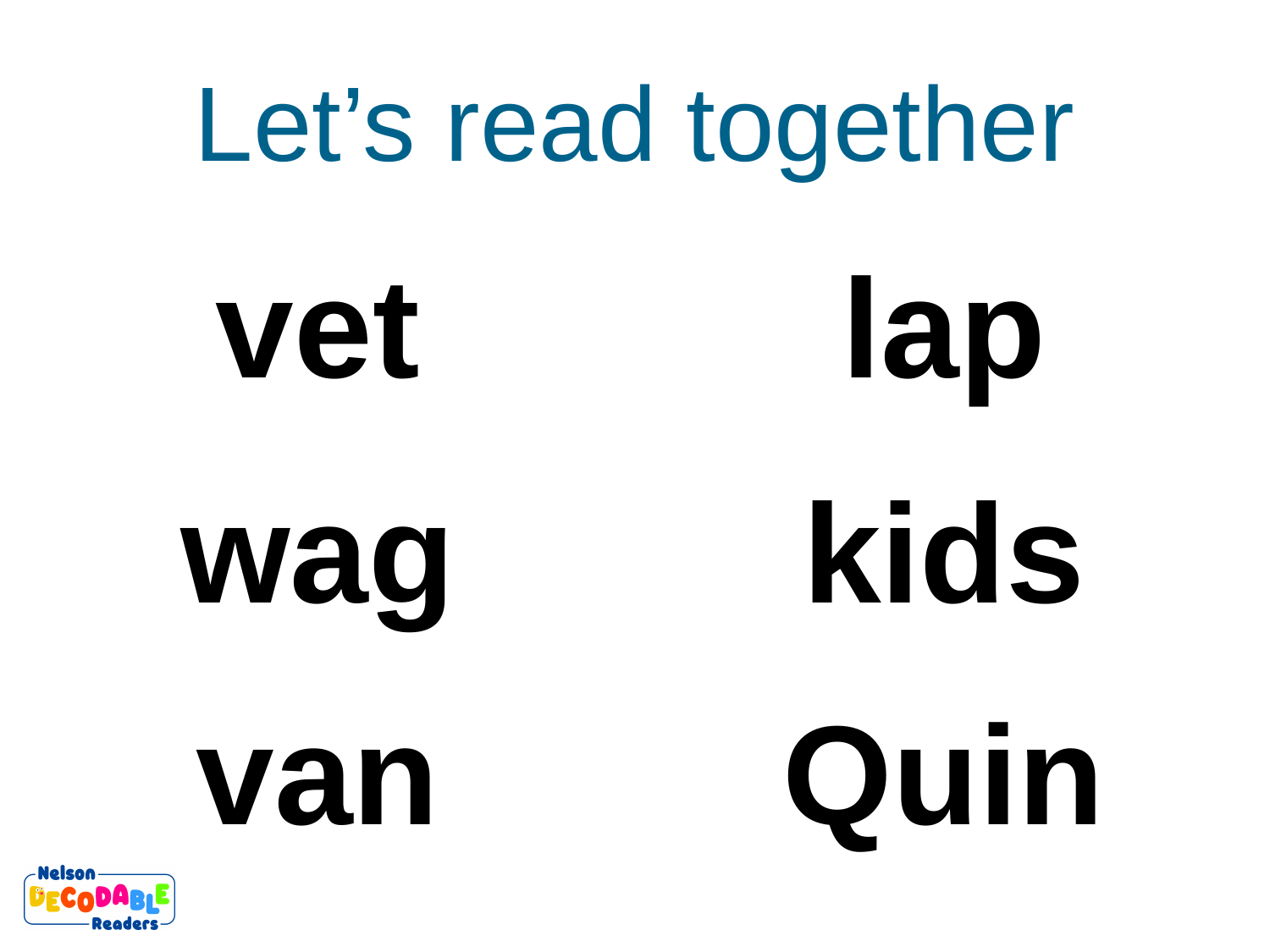

Let’s read together
vet
lap
wag
kids
Quin
van